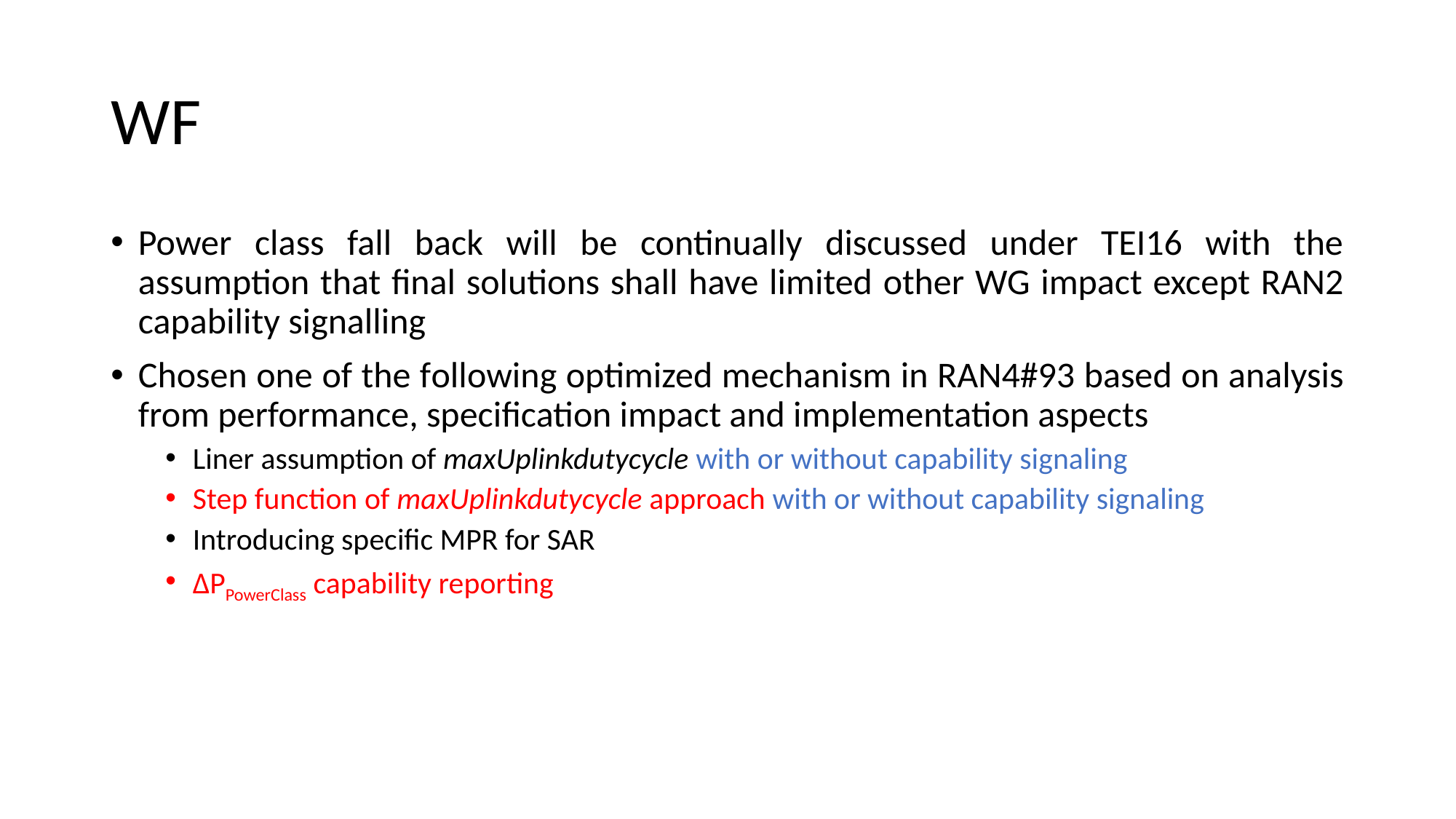

# WF
Power class fall back will be continually discussed under TEI16 with the assumption that final solutions shall have limited other WG impact except RAN2 capability signalling
Chosen one of the following optimized mechanism in RAN4#93 based on analysis from performance, specification impact and implementation aspects
Liner assumption of maxUplinkdutycycle with or without capability signaling
Step function of maxUplinkdutycycle approach with or without capability signaling
Introducing specific MPR for SAR
ΔPPowerClass capability reporting